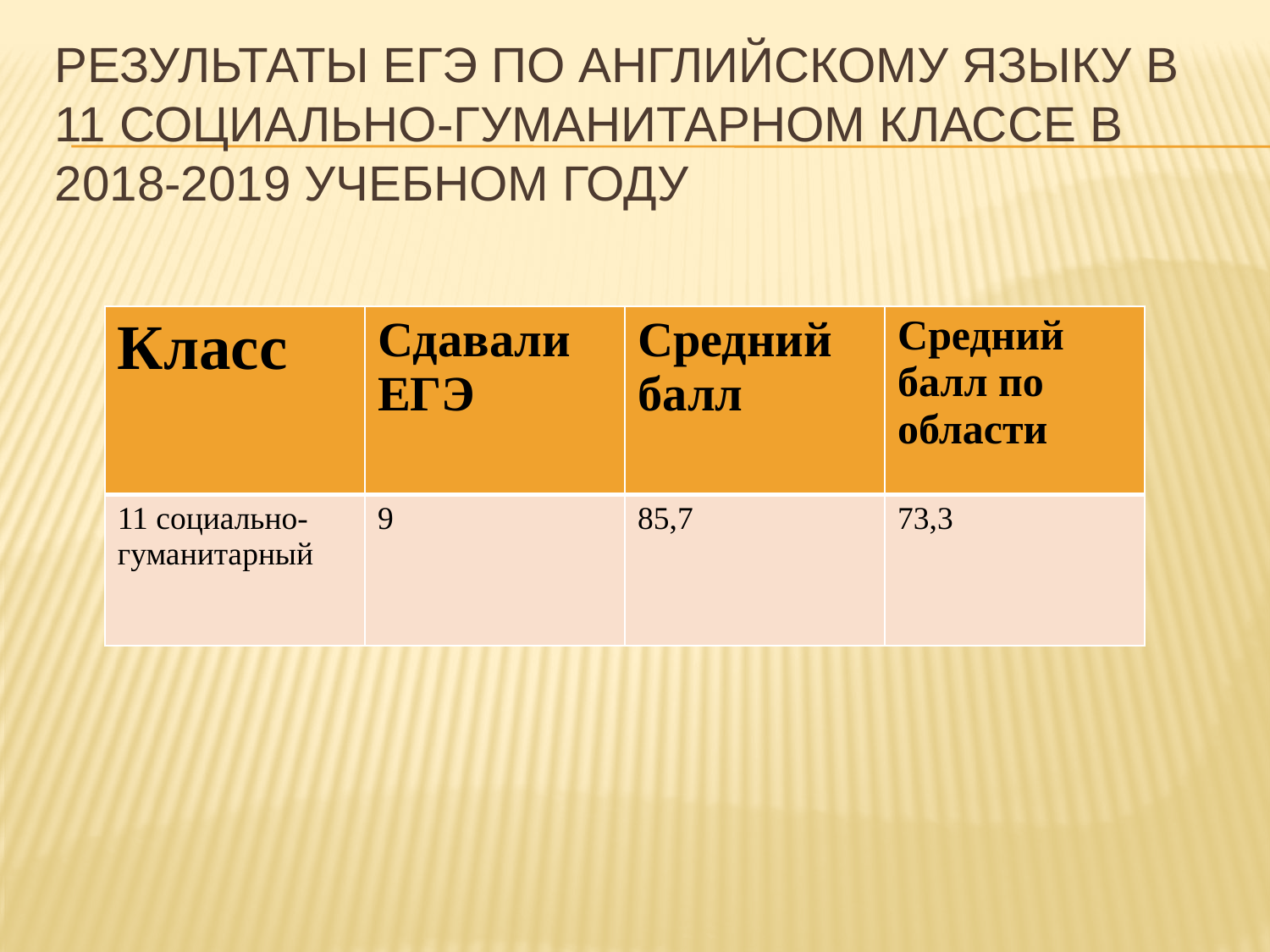

# Результаты егэ по английскому языку в 11 социально-гуманитарном классе в 2018-2019 учебном году
| Класс | Сдавали ЕГЭ | Средний балл | Средний балл по области |
| --- | --- | --- | --- |
| 11 социально-гуманитарный | 9 | 85,7 | 73,3 |